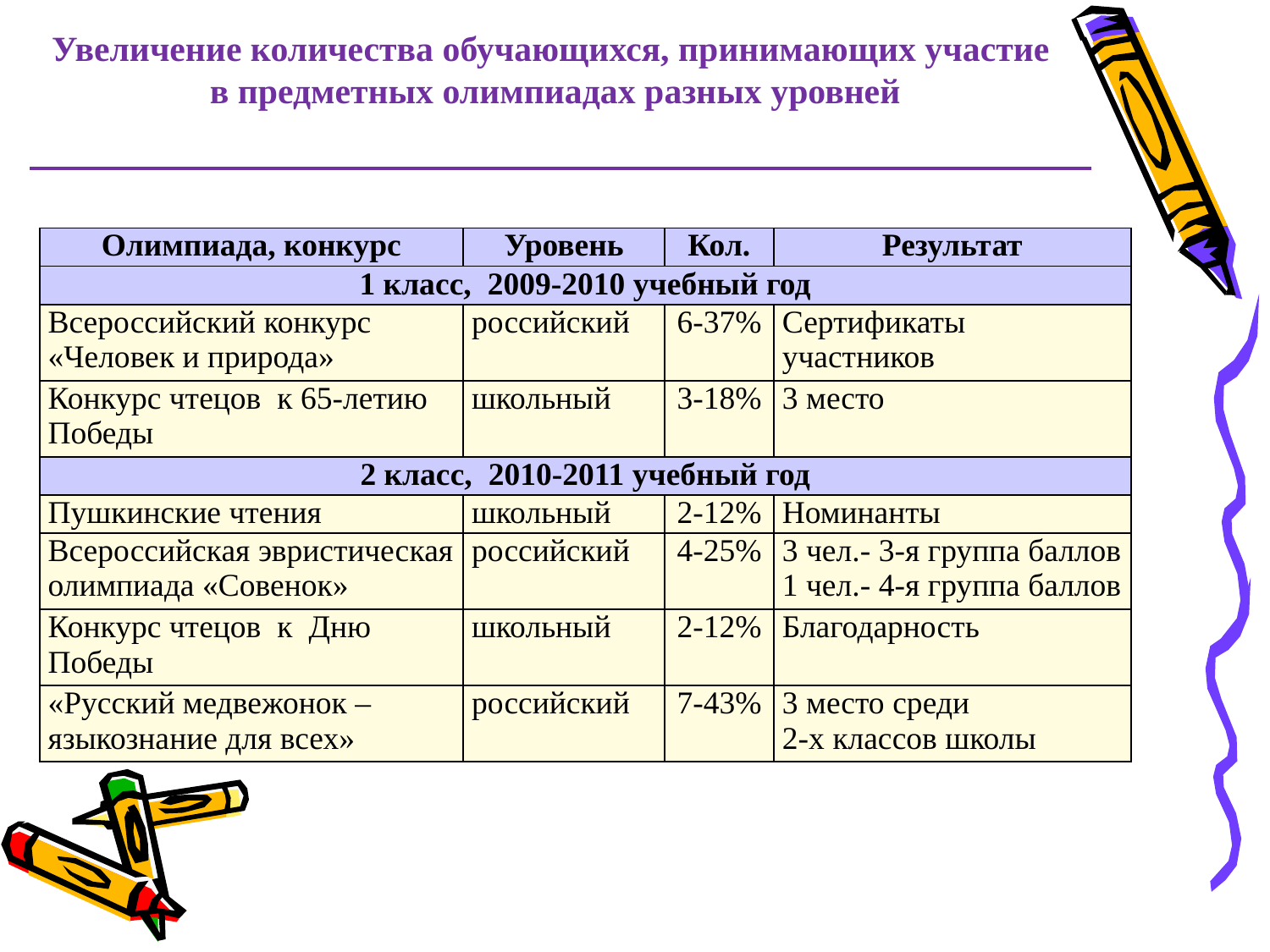

Увеличение количества обучающихся, принимающих участие
 в предметных олимпиадах разных уровней
| Олимпиада, конкурс | Уровень | Кол. | Результат |
| --- | --- | --- | --- |
| 1 класс, 2009-2010 учебный год |  |  |  |
| Всероссийский конкурс «Человек и природа» | российский | 6-37% | Сертификаты участников |
| Конкурс чтецов к 65-летию Победы | школьный | 3-18% | 3 место |
| 2 класс, 2010-2011 учебный год |  |  |  |
| Пушкинские чтения | школьный | 2-12% | Номинанты |
| Всероссийская эвристическая олимпиада «Совенок» | российский | 4-25% | 3 чел.- 3-я группа баллов 1 чел.- 4-я группа баллов |
| Конкурс чтецов к Дню Победы | школьный | 2-12% | Благодарность |
| «Русский медвежонок – языкознание для всех» | российский | 7-43% | 3 место среди 2-х классов школы |